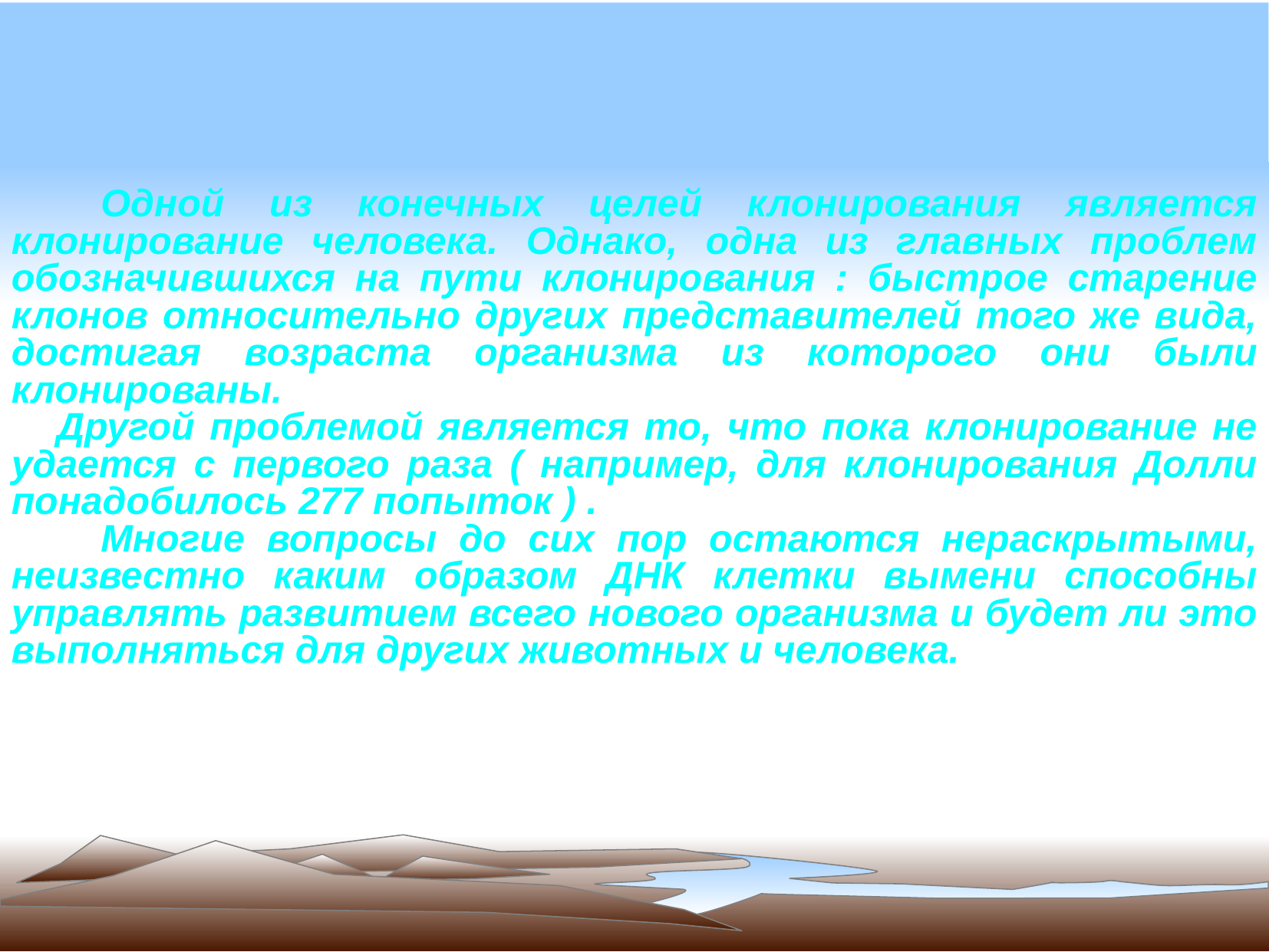

Одной из конечных целей клонирования является клонирование человека. Однако, одна из главных проблем обозначившихся на пути клонирования : быстрое старение клонов относительно других представителей того же вида, достигая возраста организма из которого они были клонированы.
   Другой проблемой является то, что пока клонирование не удается с первого раза ( например, для клонирования Долли понадобилось 277 попыток ) .
    Многие вопросы до сих пор остаются нераскрытыми, неизвестно каким образом ДНК клетки вымени способны управлять развитием всего нового организма и будет ли это выполняться для других животных и человека.